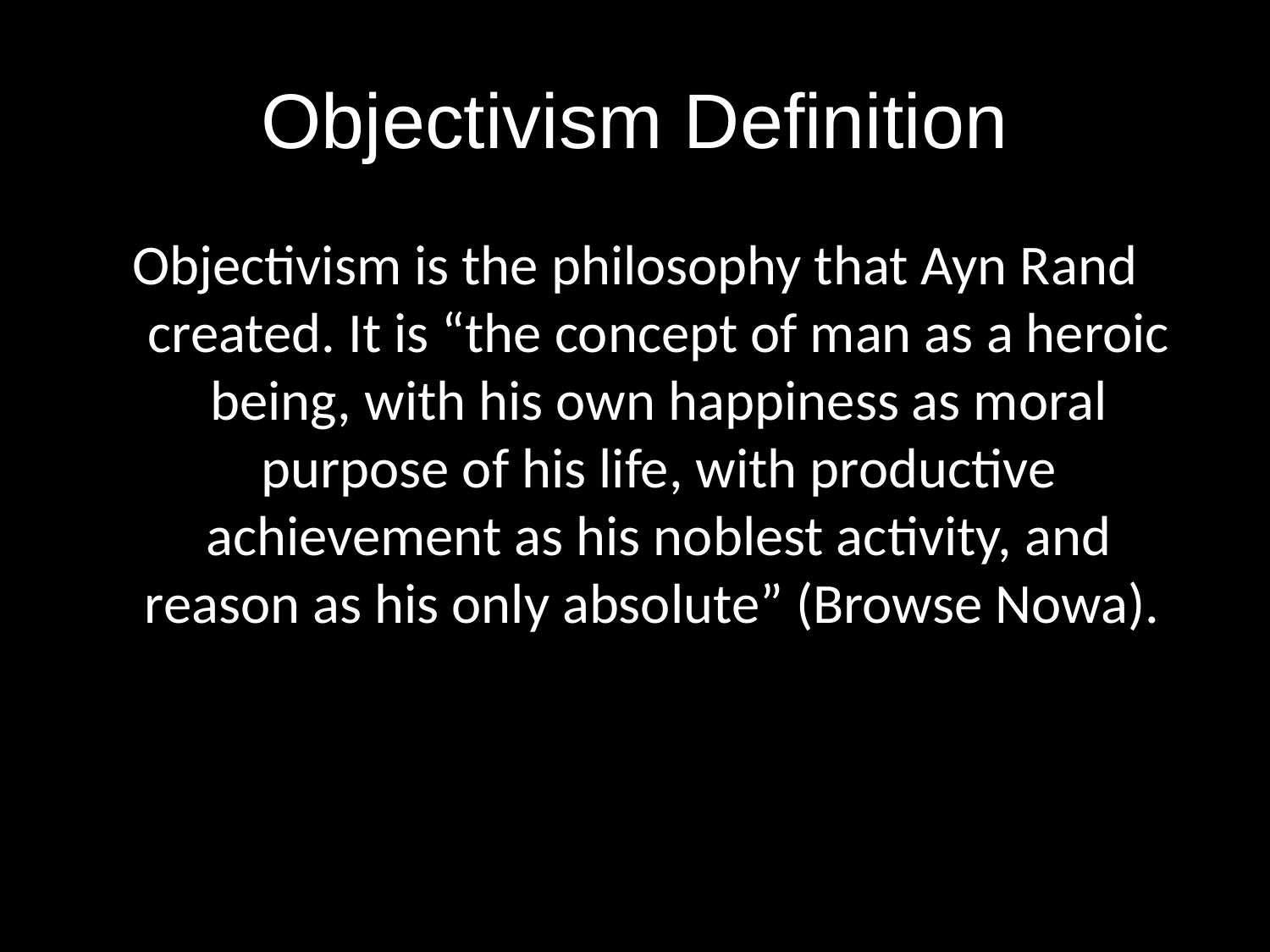

# Objectivism Definition
Objectivism is the philosophy that Ayn Rand created. It is “the concept of man as a heroic being, with his own happiness as moral purpose of his life, with productive achievement as his noblest activity, and reason as his only absolute” (Browse Nowa).